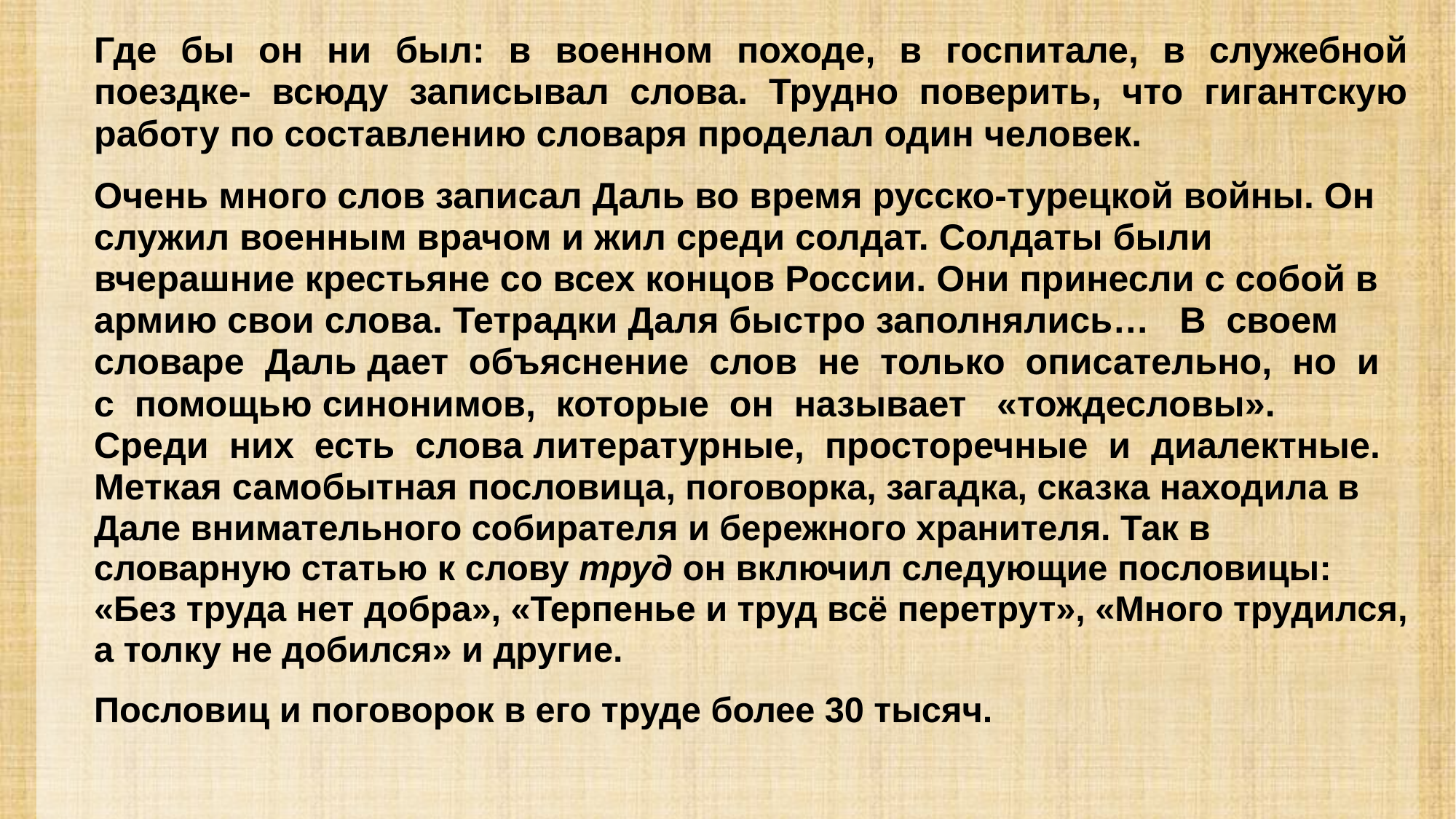

Где бы он ни был: в военном походе, в госпитале, в служебной поездке- всюду записывал слова. Трудно поверить, что гигантскую работу по составлению словаря проделал один человек.
Очень много слов записал Даль во время русско-турецкой войны. Он служил военным врачом и жил среди солдат. Солдаты были вчерашние крестьяне со всех концов России. Они принесли с собой в армию свои слова. Тетрадки Даля быстро заполнялись…   В  своем  словаре  Даль дает  объяснение  слов  не  только  описательно,  но  и  с  помощью синонимов,  которые  он  называет   «тождесловы».  Среди  них  есть  слова литературные,  просторечные  и  диалектные. Меткая самобытная пословица, поговорка, загадка, сказка находила в Дале внимательного собирателя и бережного хранителя. Так в словарную статью к слову труд он включил следующие пословицы: «Без труда нет добра», «Терпенье и труд всё перетрут», «Много трудился, а толку не добился» и другие.
Пословиц и поговорок в его труде более 30 тысяч.